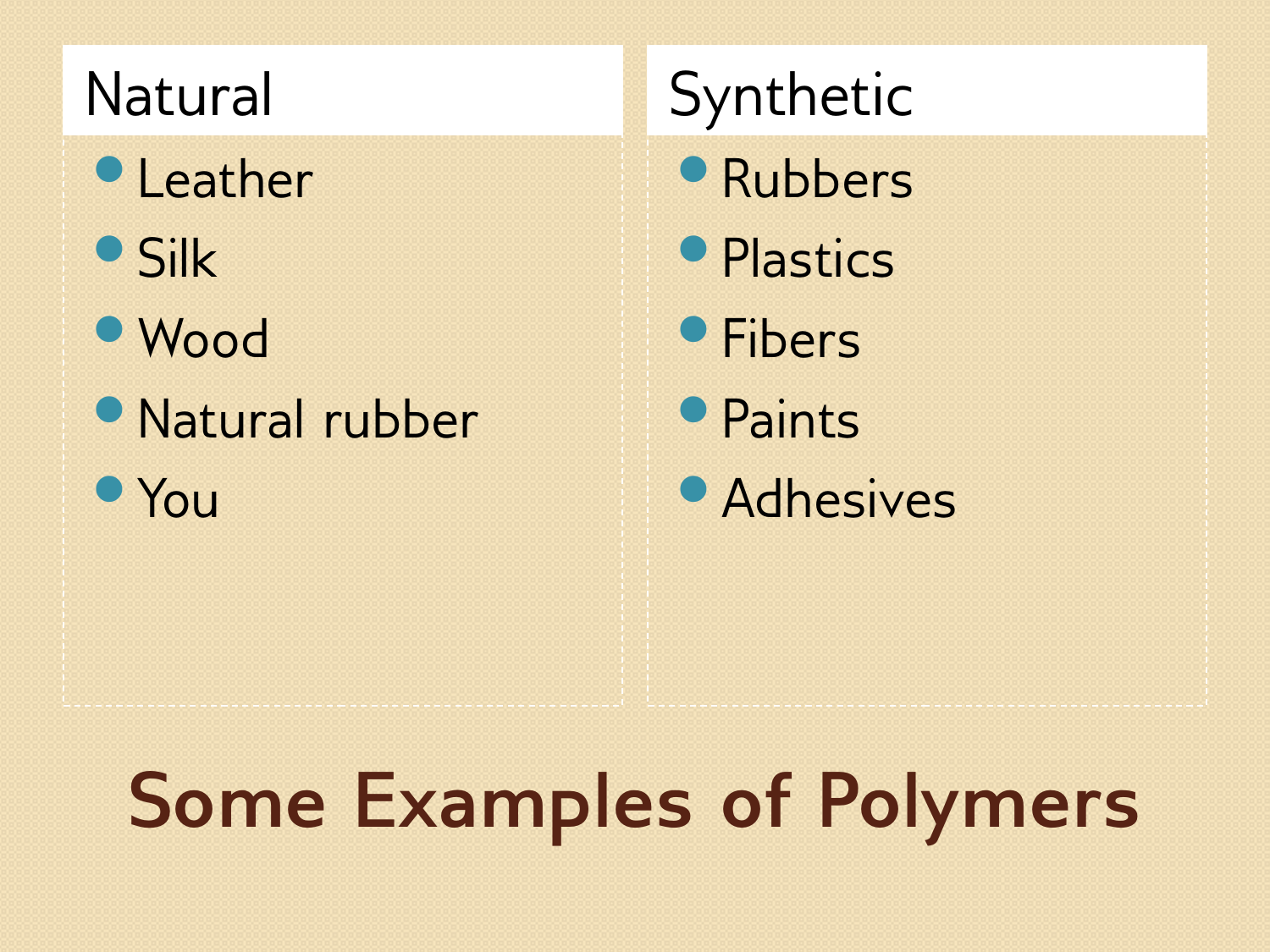

Natural
Synthetic
Leather
Silk
Wood
Natural rubber
You

Rubbers
Plastics
Fibers
Paints
Adhesives

# Some Examples of Polymers